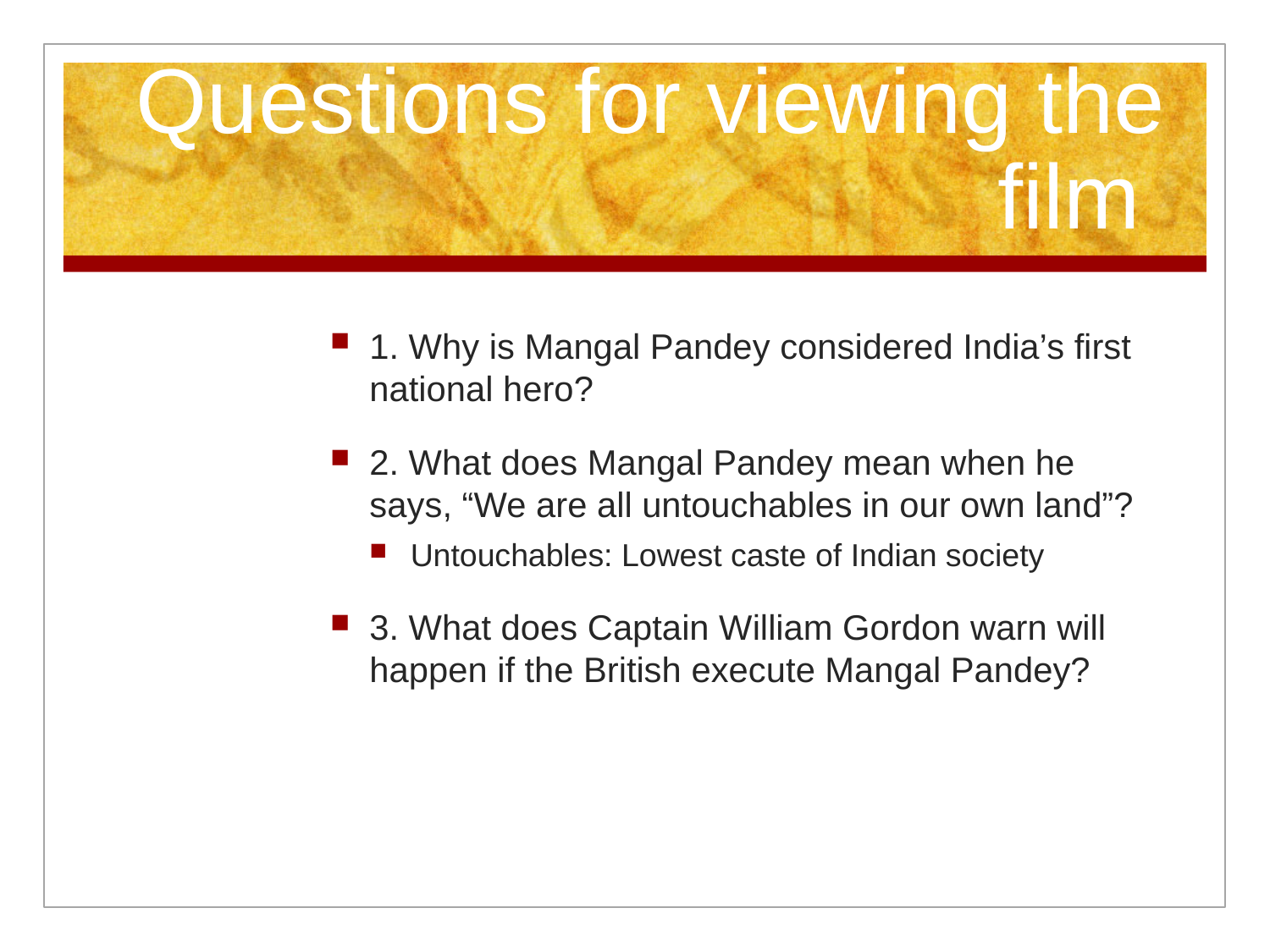

# Questions for viewing the film
1. Why is Mangal Pandey considered India’s first national hero?
2. What does Mangal Pandey mean when he says, “We are all untouchables in our own land”?
Untouchables: Lowest caste of Indian society
3. What does Captain William Gordon warn will happen if the British execute Mangal Pandey?